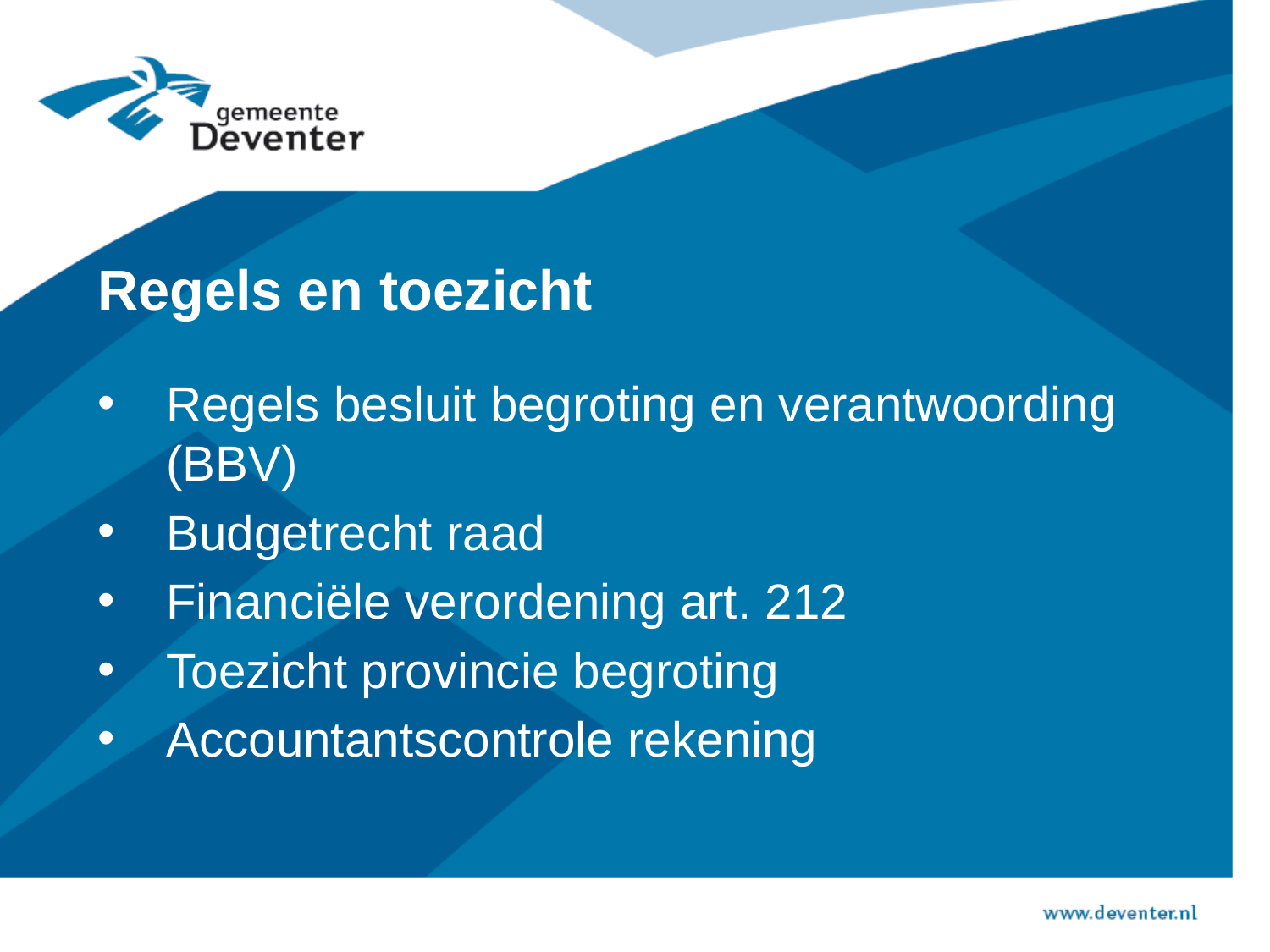

# Regels en toezicht
Regels besluit begroting en verantwoording (BBV)
Budgetrecht raad
Financiële verordening art. 212
Toezicht provincie begroting
Accountantscontrole rekening